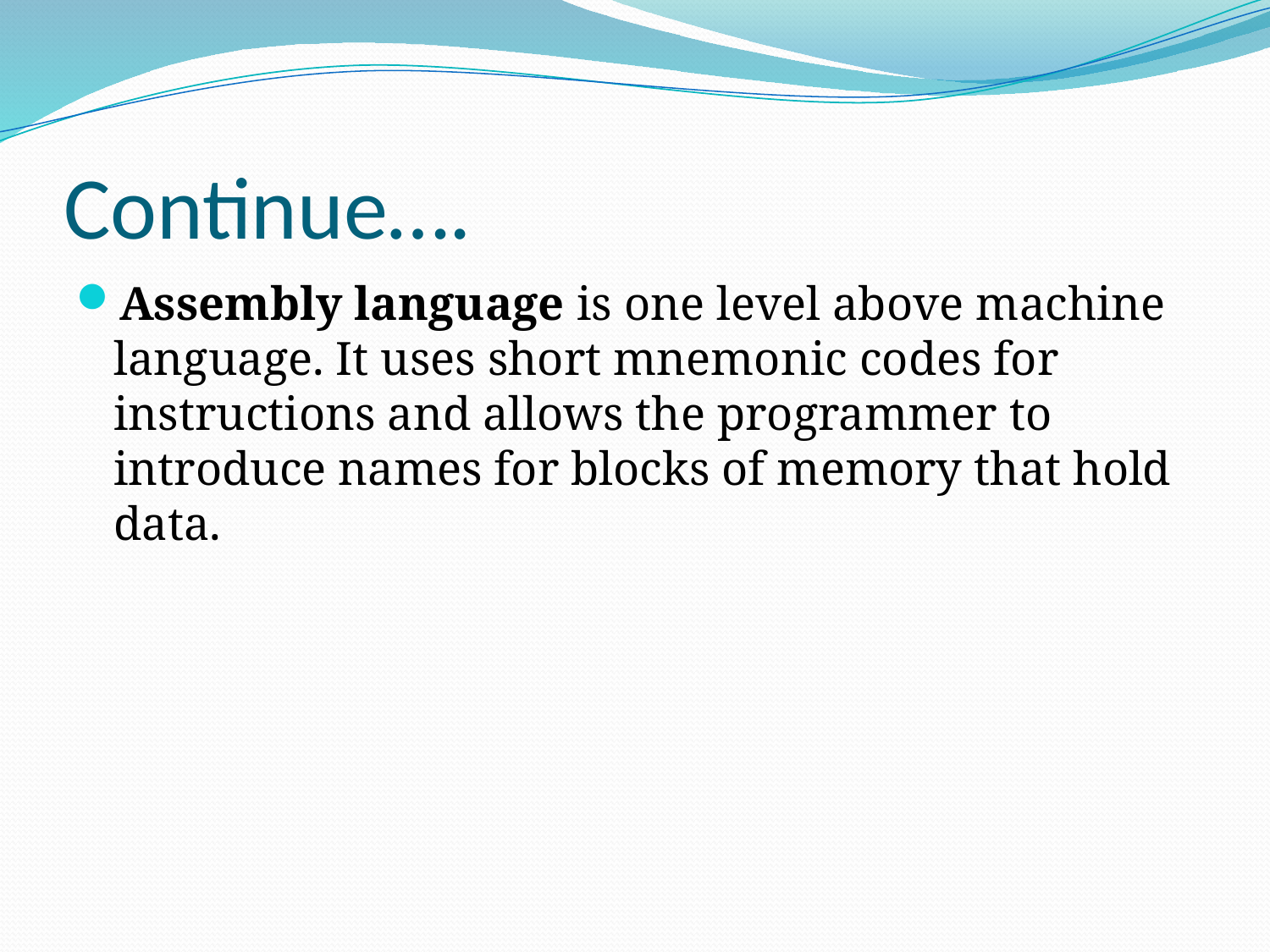

# Continue….
Assembly language is one level above machine language. It uses short mnemonic codes for instructions and allows the programmer to introduce names for blocks of memory that hold data.